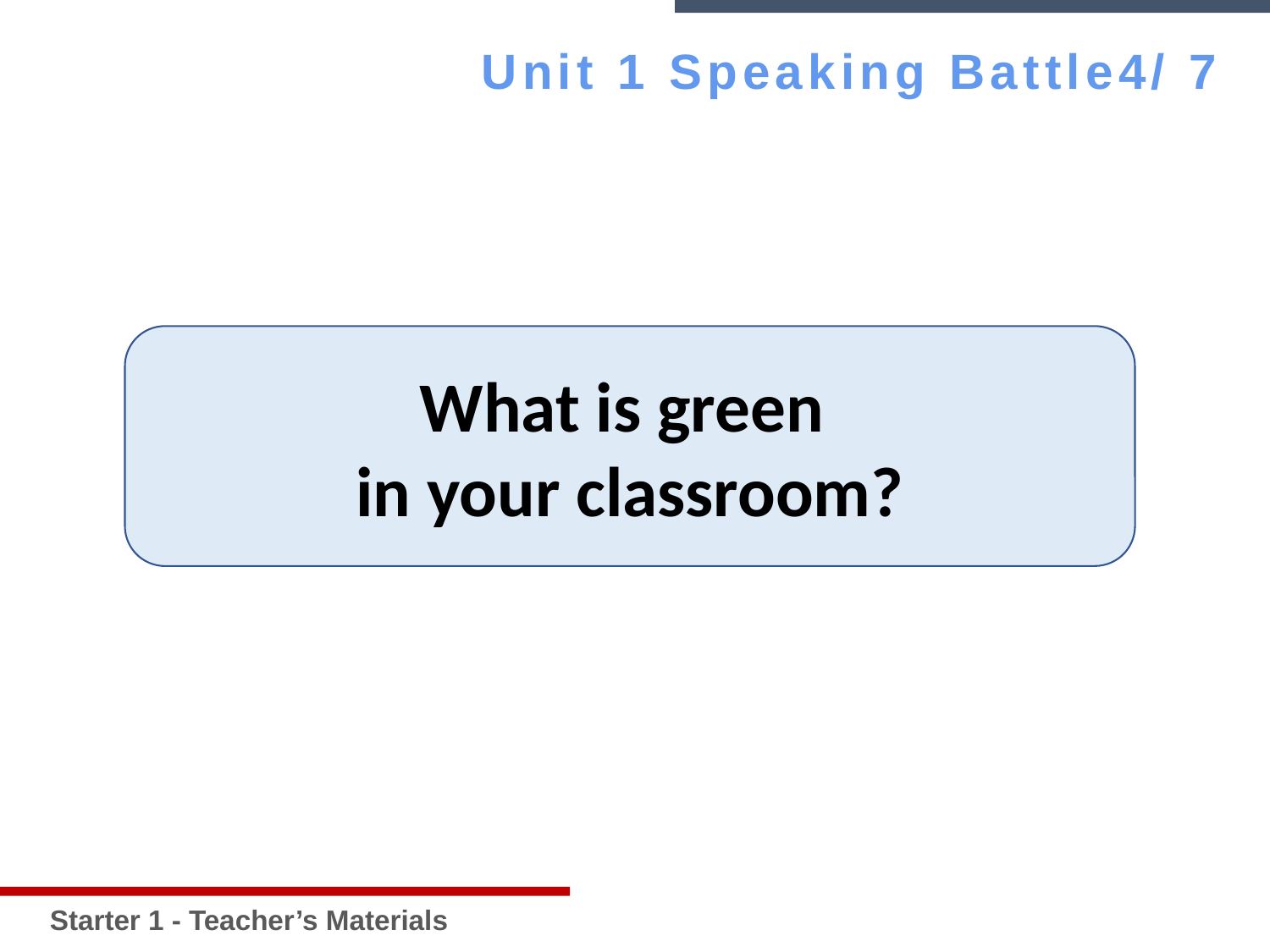

Starter 1 - Teacher’s Materials
Unit 1 Speaking Battle4/ 7
What is green
in your classroom?